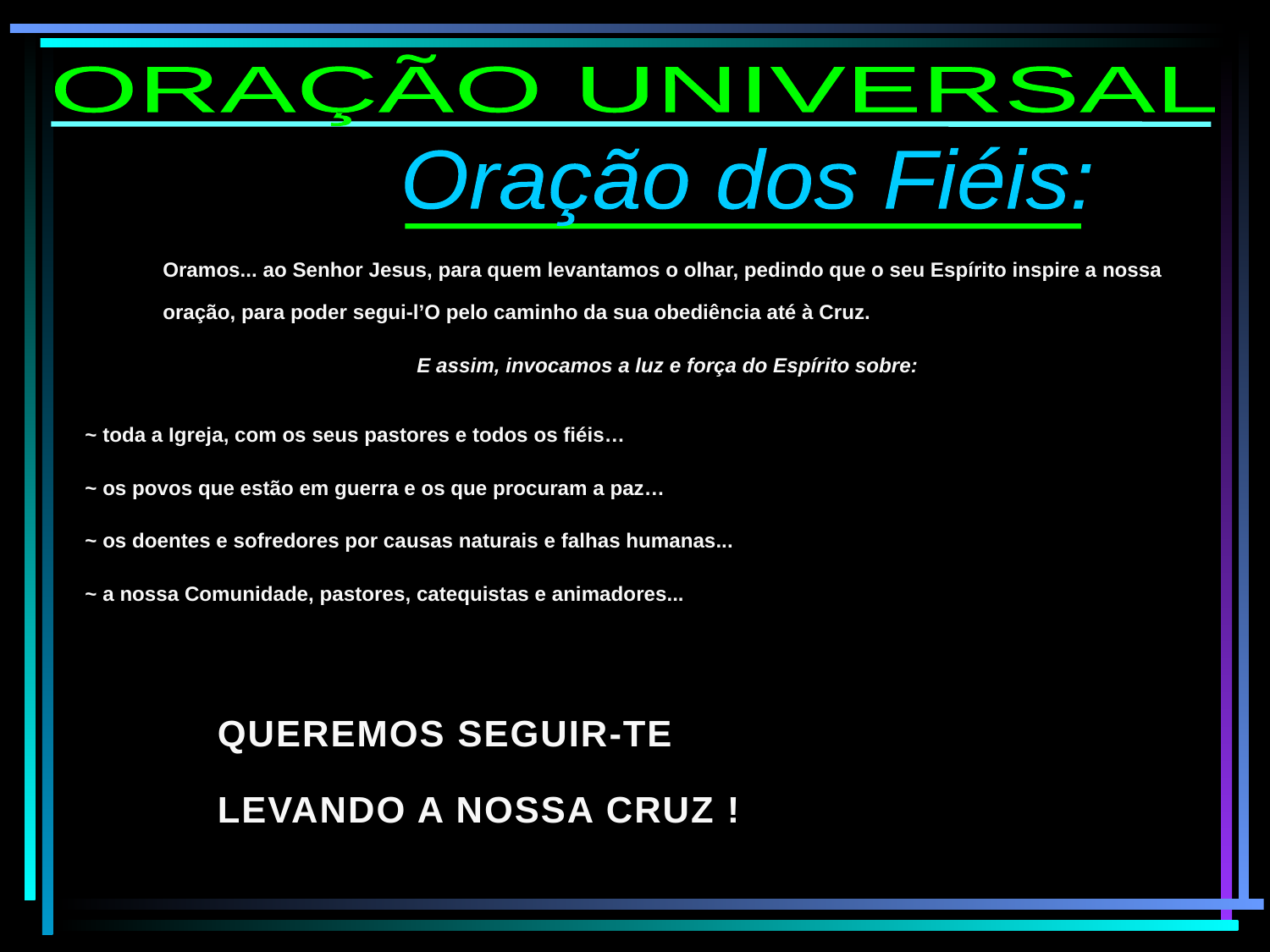

ORAÇÃO UNIVERSAL

Oração dos Fiéis:

Oramos... ao Senhor Jesus, para quem levantamos o olhar, pedindo que o seu Espírito inspire a nossa oração, para poder segui-l’O pelo caminho da sua obediência até à Cruz.
		E assim, invocamos a luz e força do Espírito sobre:

~ toda a Igreja, com os seus pastores e todos os fiéis…
~ os povos que estão em guerra e os que procuram a paz…
~ os doentes e sofredores por causas naturais e falhas humanas...
~ a nossa Comunidade, pastores, catequistas e animadores...
Queremos seguir-te
Levando a nossa cruz !